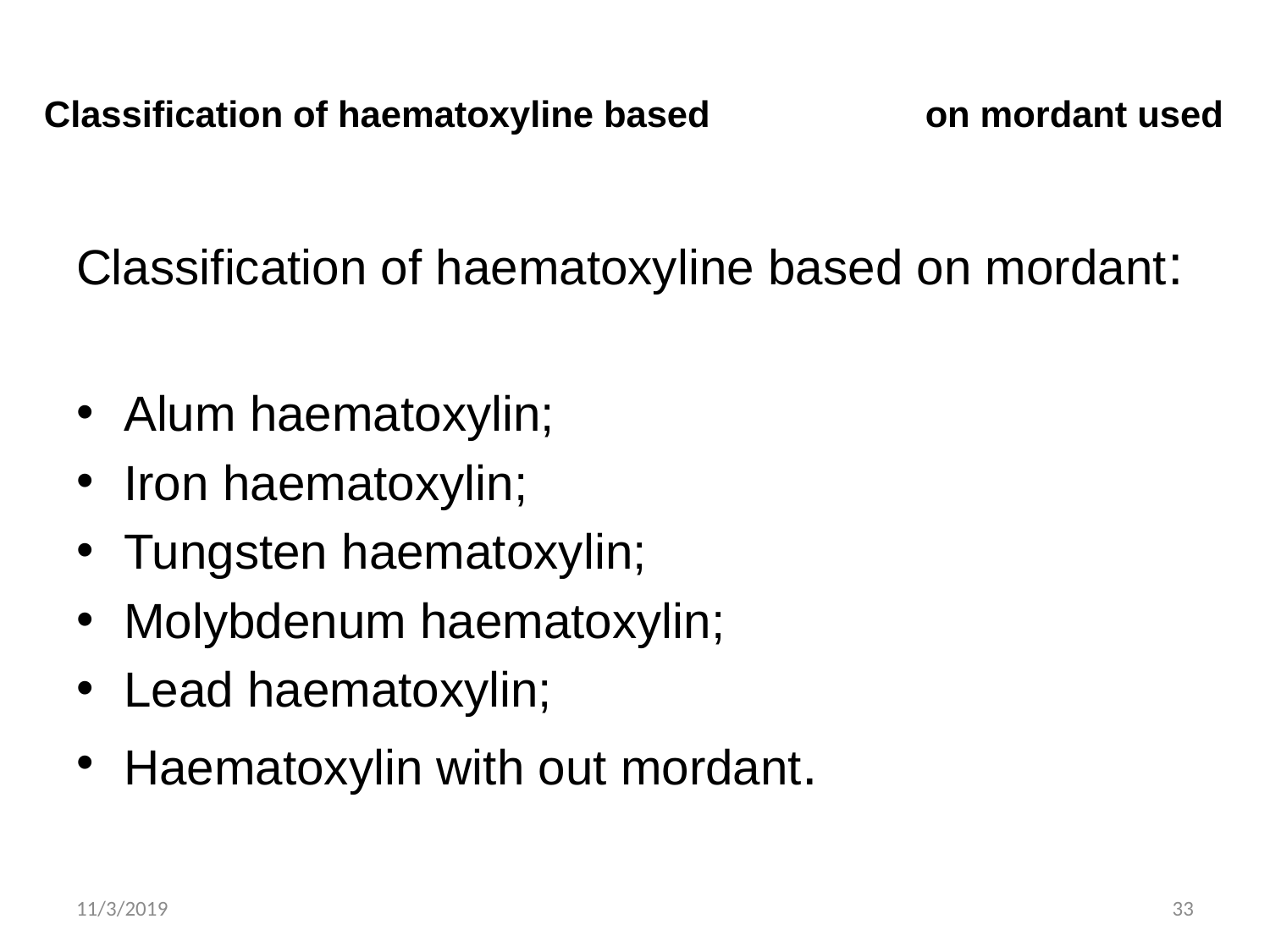

# Classification of haematoxyline based      		        on mordant used
Classification of haematoxyline based on mordant:

Alum haematoxylin;
Iron haematoxylin;
Tungsten haematoxylin;
Molybdenum haematoxylin;
Lead haematoxylin;
Haematoxylin with out mordant.

11/3/2019
33